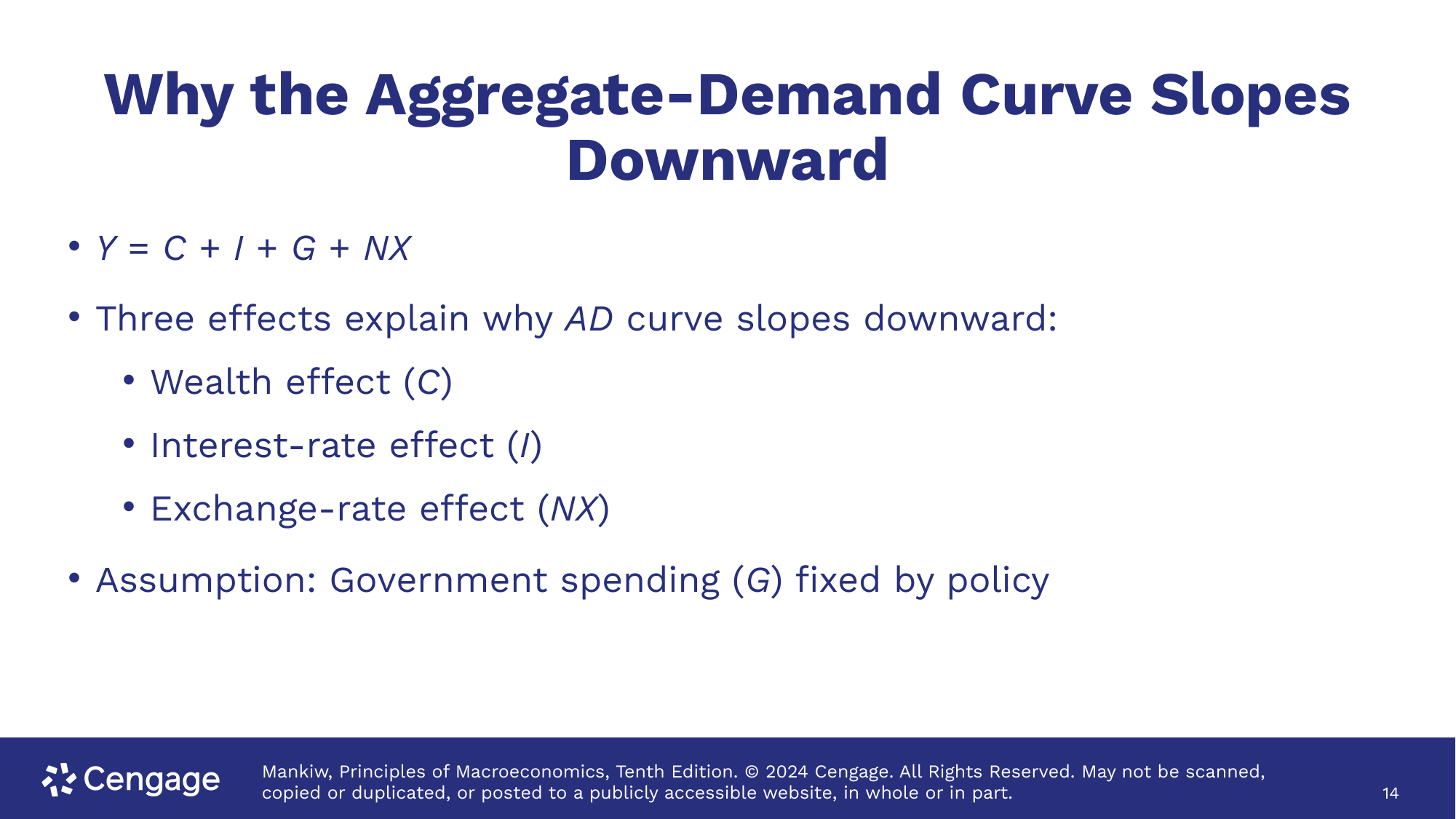

# Why the Aggregate-Demand Curve Slopes Downward
Y = C + I + G + NX
Three effects explain why AD curve slopes downward:
Wealth effect (C)
Interest-rate effect (I)
Exchange-rate effect (NX)
Assumption: Government spending (G) fixed by policy